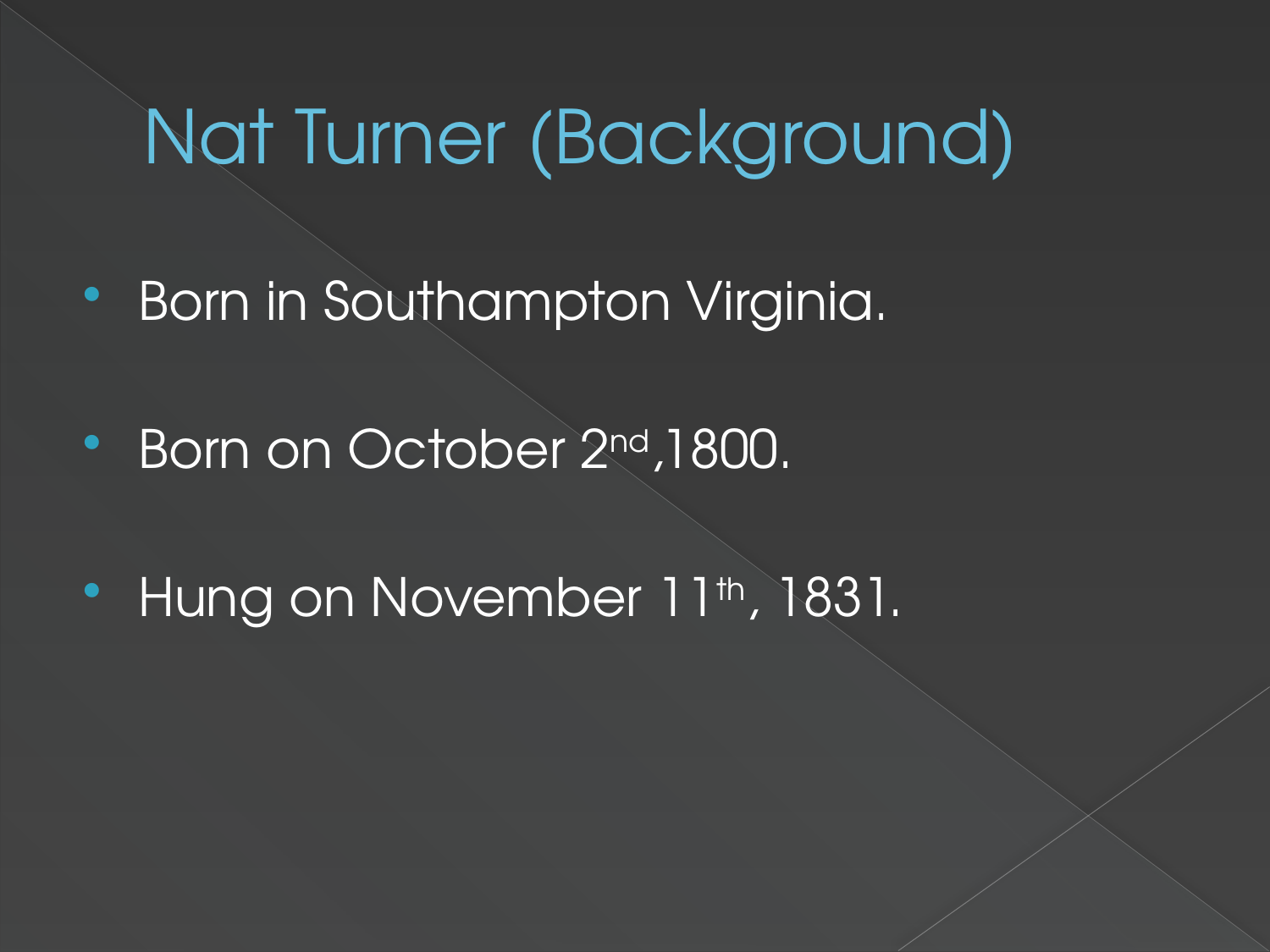

# Nat Turner (Background)
Born in Southampton Virginia.

Born on October 2nd,1800.

Hung on November 11th, 1831.